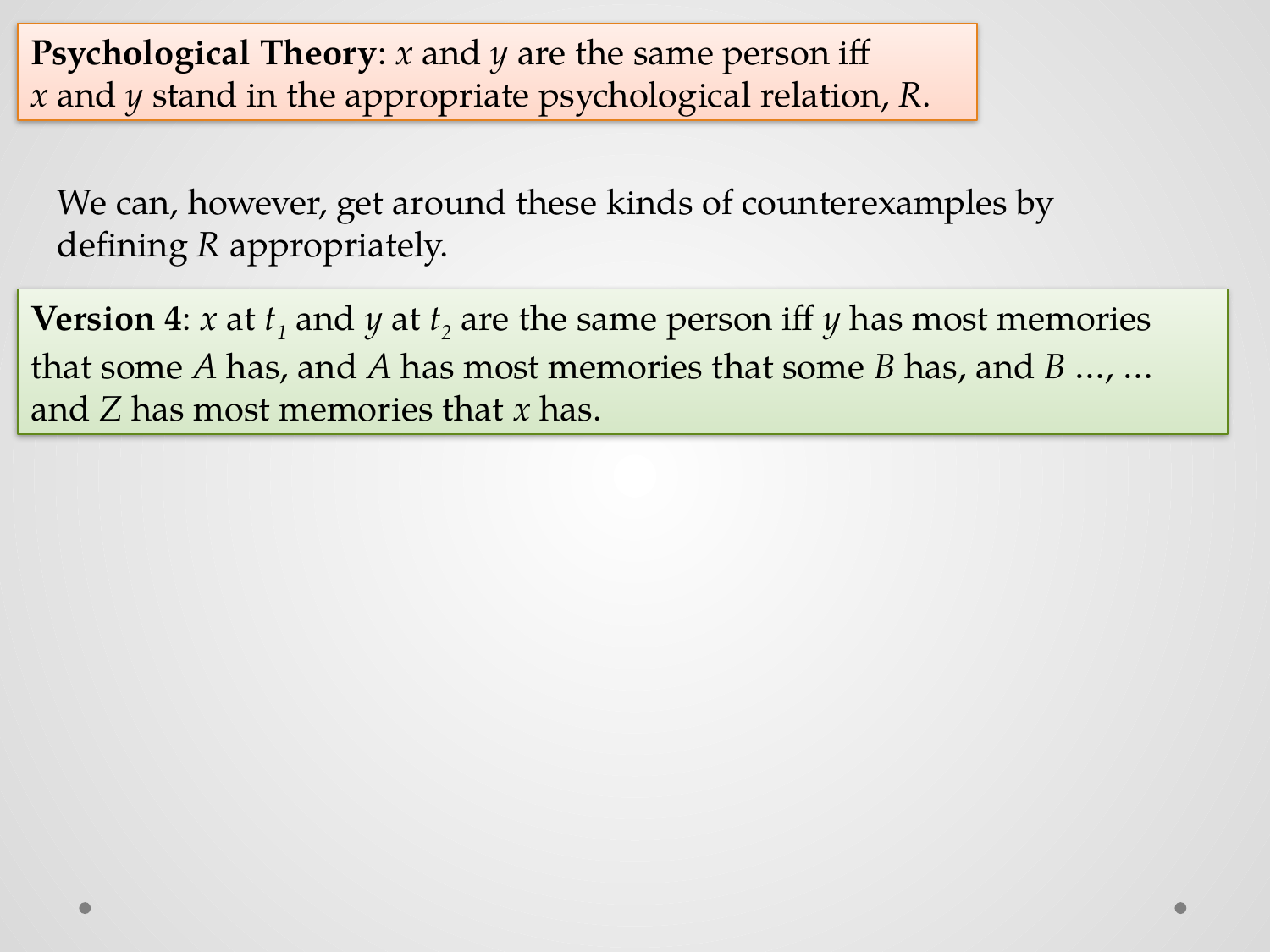

Psychological Theory: x and y are the same person iff
x and y stand in the appropriate psychological relation, R.
We can, however, get around these kinds of counterexamples by defining R appropriately.
Version 4: x at t1 and y at t2 are the same person iff y has most memories that some A has, and A has most memories that some B has, and B …, … and Z has most memories that x has.